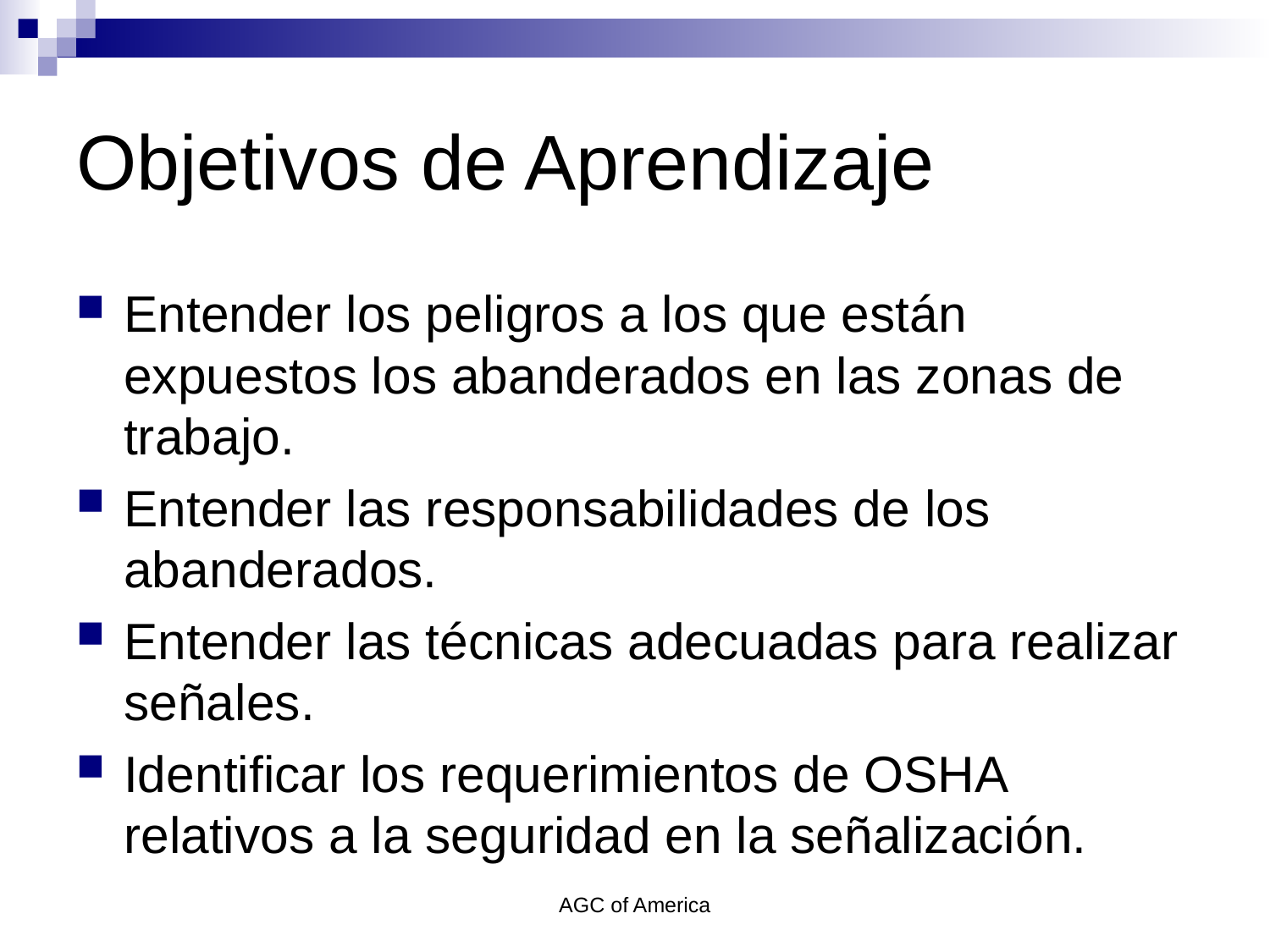

# Objetivos de Aprendizaje
Entender los peligros a los que están expuestos los abanderados en las zonas de trabajo.
Entender las responsabilidades de los abanderados.
Entender las técnicas adecuadas para realizar señales.
Identificar los requerimientos de OSHA relativos a la seguridad en la señalización.